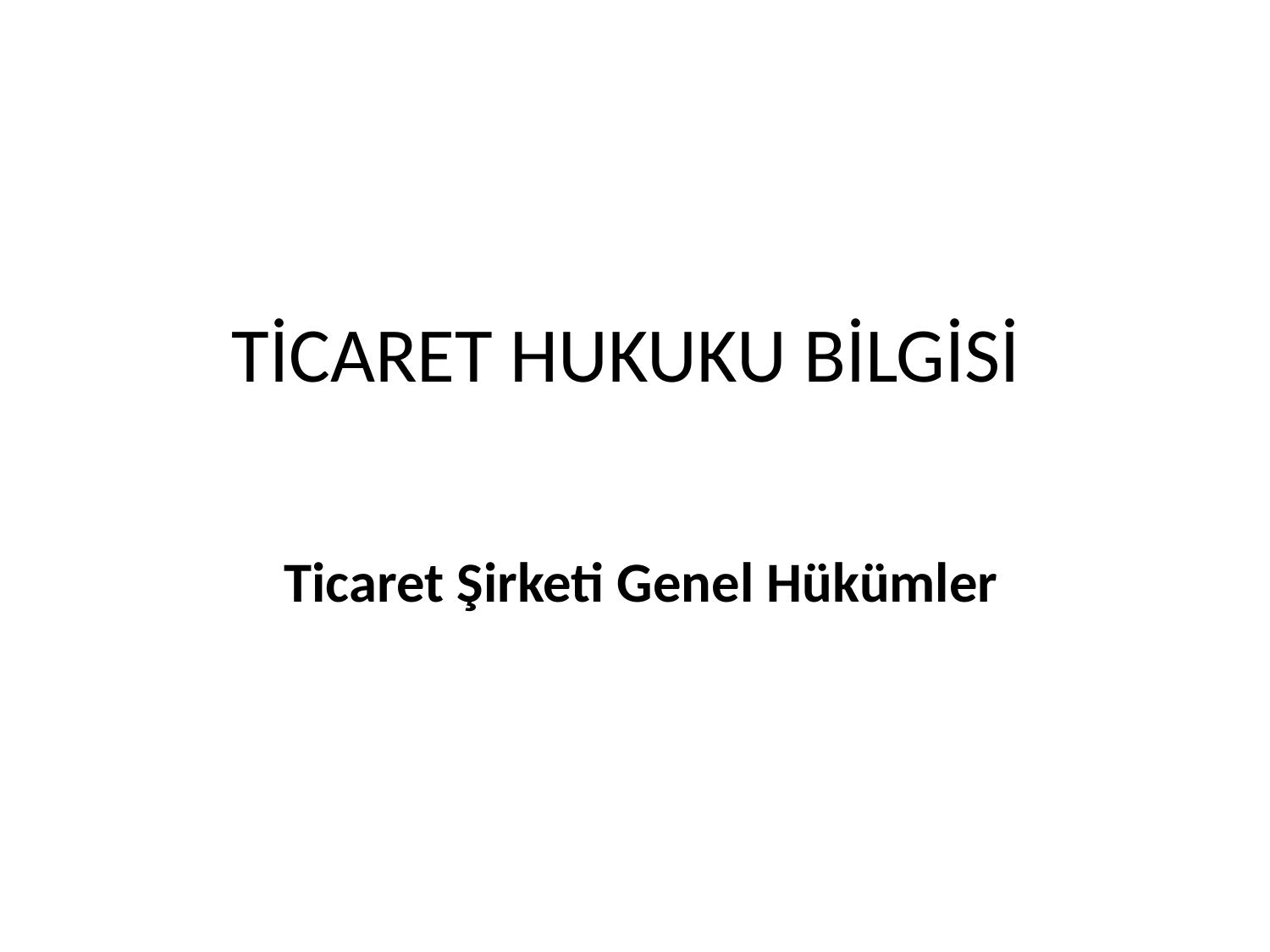

# TİCARET HUKUKU BİLGİSİ

 Ticaret Şirketi Genel Hükümler